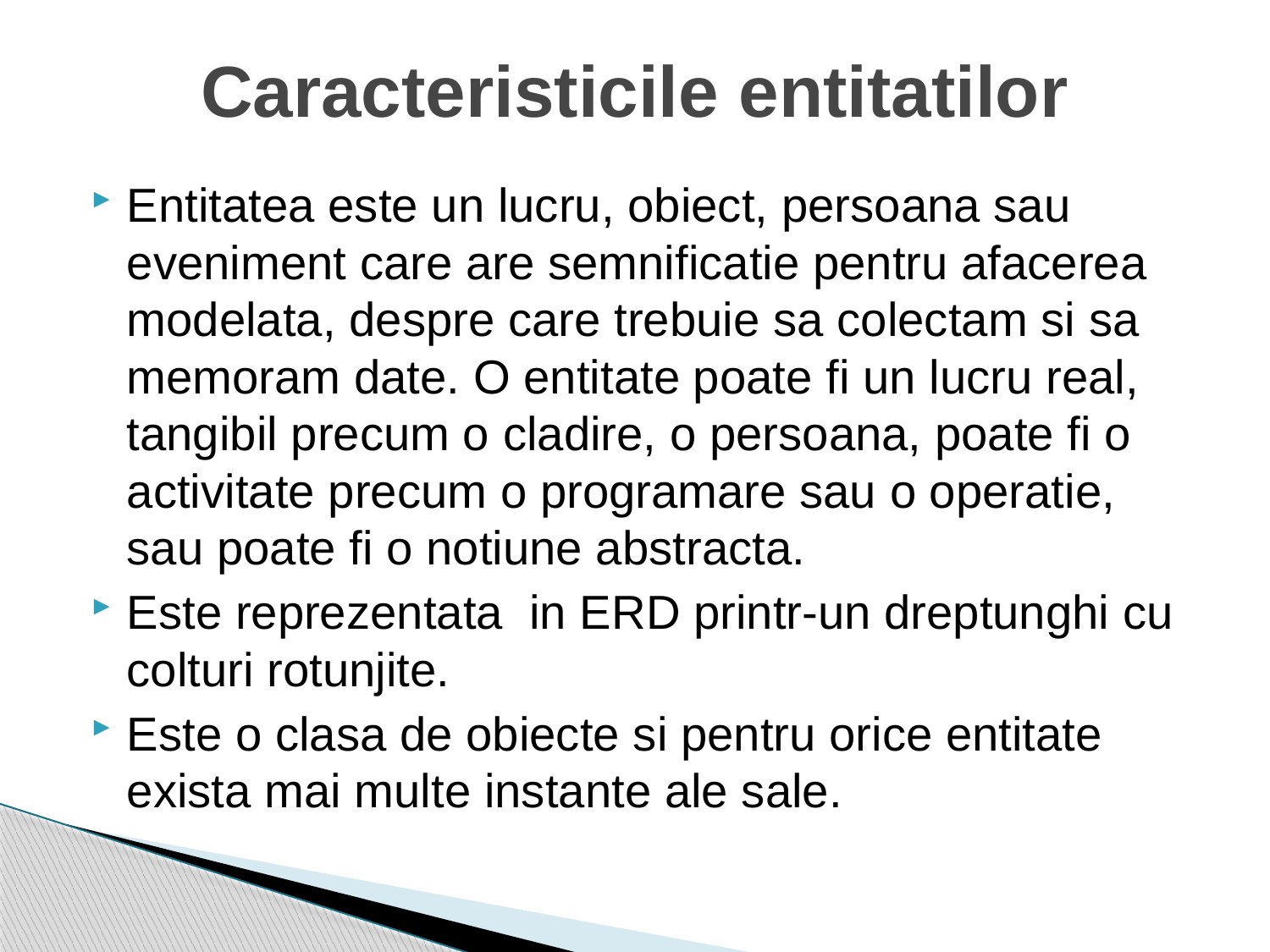

# Caracteristicile entitatilor
Entitatea este un lucru, obiect, persoana sau eveniment care are semnificatie pentru afacerea modelata, despre care trebuie sa colectam si sa memoram date. O entitate poate fi un lucru real, tangibil precum o cladire, o persoana, poate fi o activitate precum o programare sau o operatie, sau poate fi o notiune abstracta.
Este reprezentata  in ERD printr-un dreptunghi cu colturi rotunjite.
Este o clasa de obiecte si pentru orice entitate exista mai multe instante ale sale.